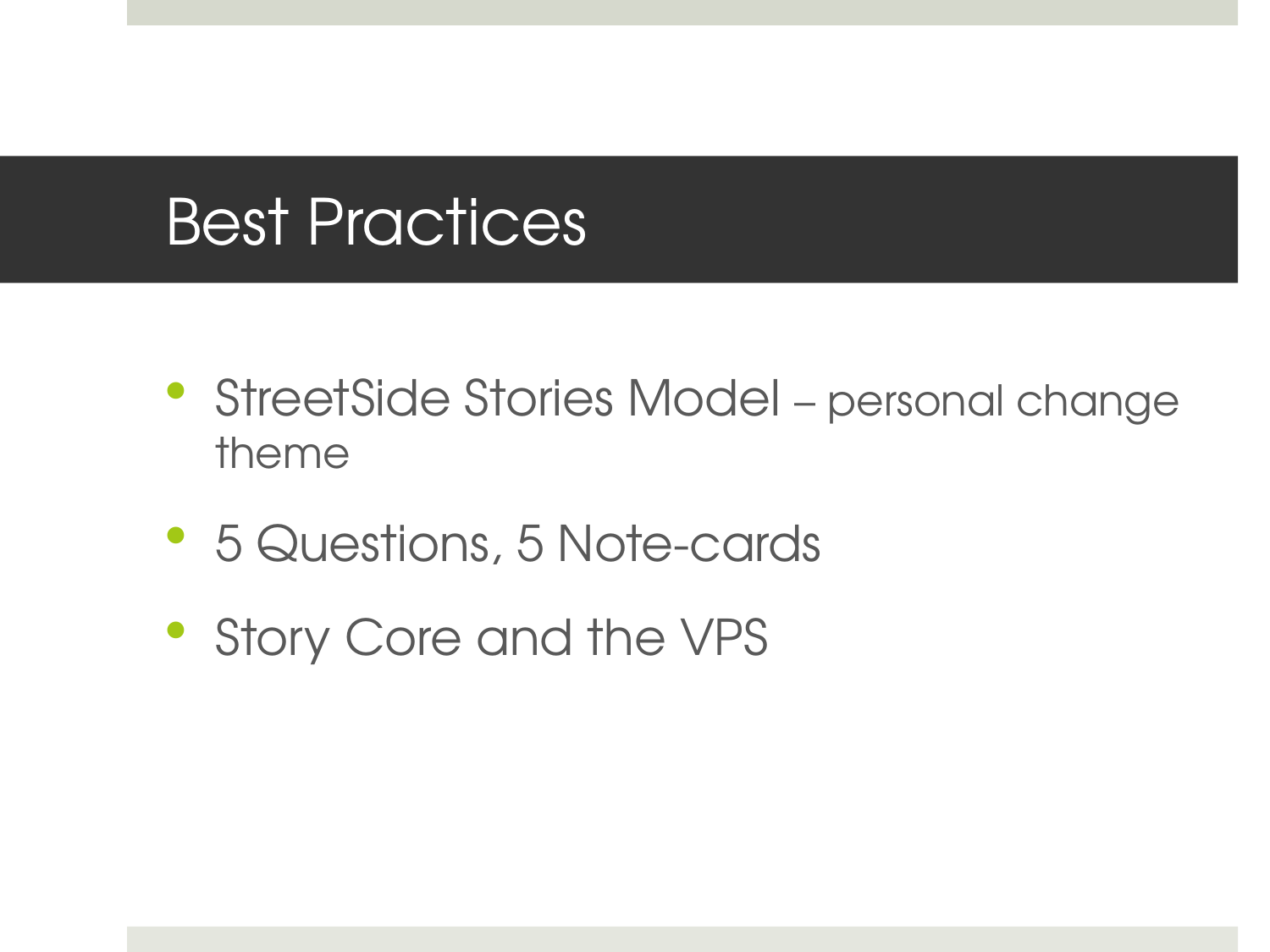

# Best Practices
StreetSide Stories Model – personal change theme
5 Questions, 5 Note-cards
Story Core and the VPS